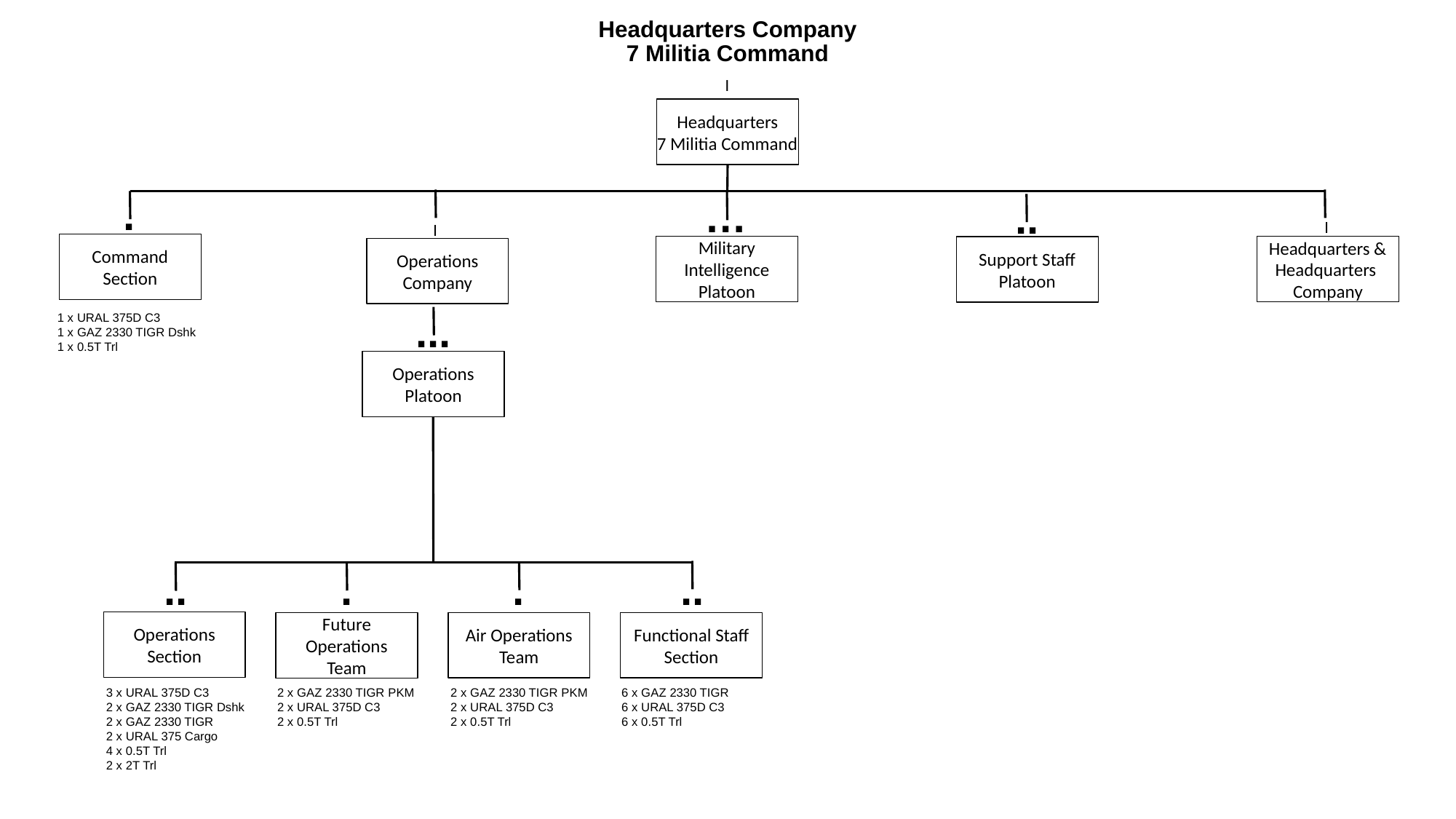

# Headquarters Company 7 Militia Command
I
Headquarters
7 Militia Command
.
…
..
I
I
Command
Section
Military Intelligence
Platoon
Headquarters & Headquarters
Company
Support Staff
Platoon
Operations Company
...
1 x URAL 375D C3
1 x GAZ 2330 TIGR Dshk
1 x 0.5T Trl
Operations
Platoon
.
.
..
..
Operations
Section
Air Operations Team
Functional Staff Section
Future
Operations
Team
2 x GAZ 2330 TIGR PKM
2 x URAL 375D C3
2 x 0.5T Trl
6 x GAZ 2330 TIGR
6 x URAL 375D C3
6 x 0.5T Trl
3 x URAL 375D C3
2 x GAZ 2330 TIGR Dshk
2 x GAZ 2330 TIGR
2 x URAL 375 Cargo
4 x 0.5T Trl
2 x 2T Trl
2 x GAZ 2330 TIGR PKM
2 x URAL 375D C3
2 x 0.5T Trl